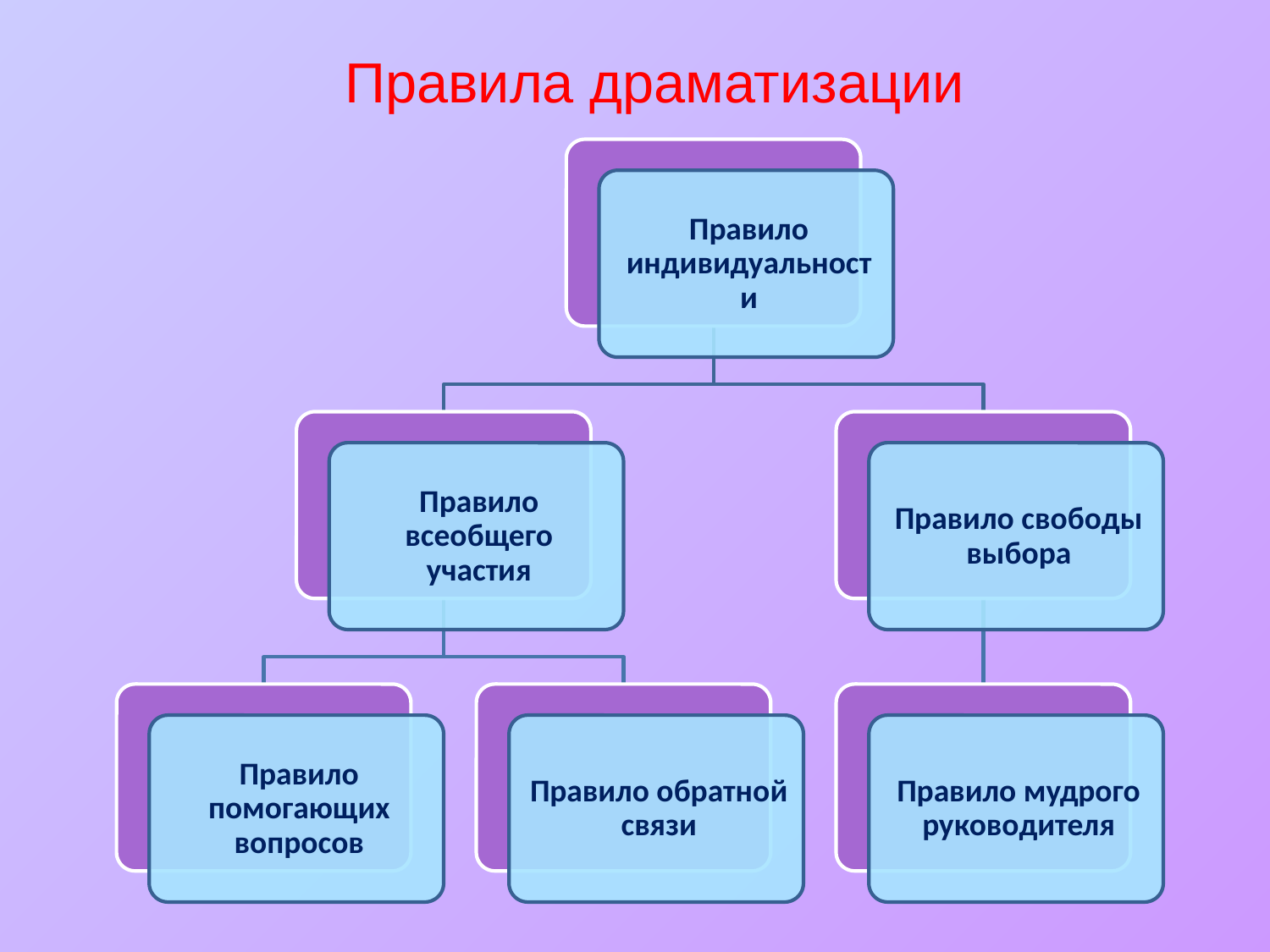

Правила драматизации

Правило индивидуальности
Правило всеобщего участия
Правило помогающих вопросов
Правило обратной связи
Правило свободы выбора
Правило мудрого руководителя